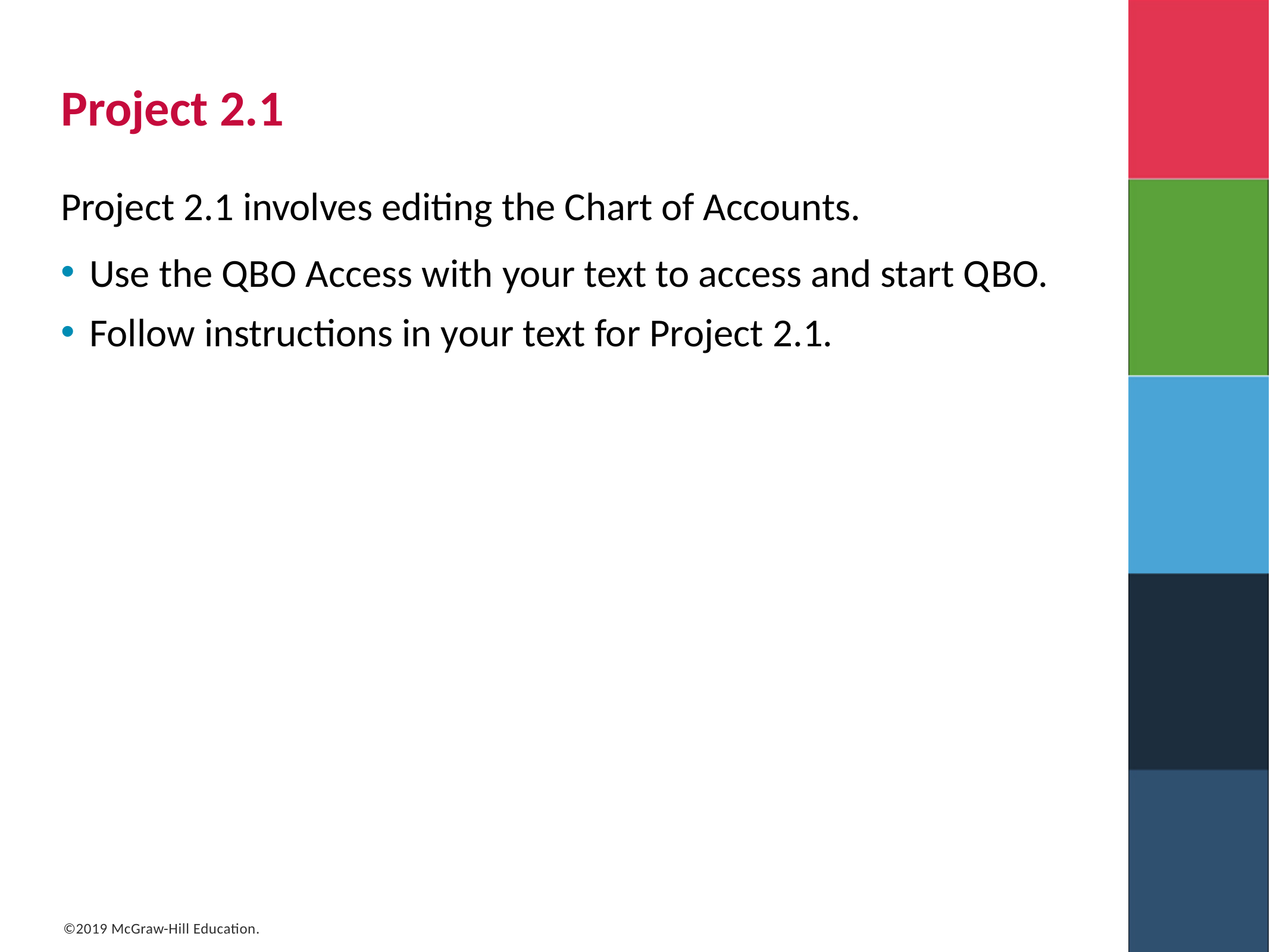

# Project 2.1
Project 2.1 involves editing the Chart of Accounts.
Use the Q B O Access with your text to access and start Q B O.
Follow instructions in your text for Project 2.1.